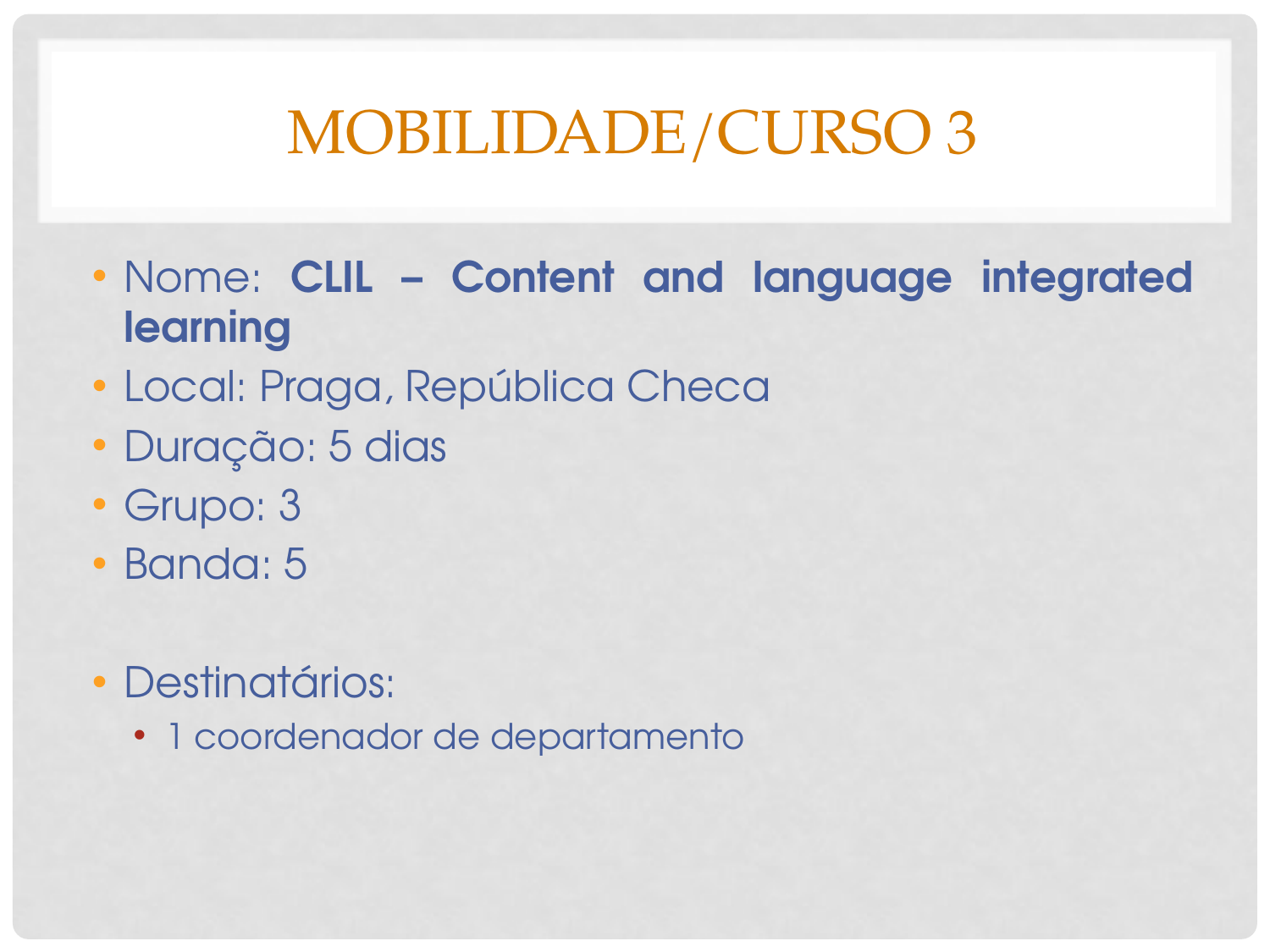

# Mobilidade/Curso 3
Nome: CLIL – Content and language integrated learning
Local: Praga, República Checa
Duração: 5 dias
Grupo: 3
Banda: 5

Destinatários:
1 coordenador de departamento